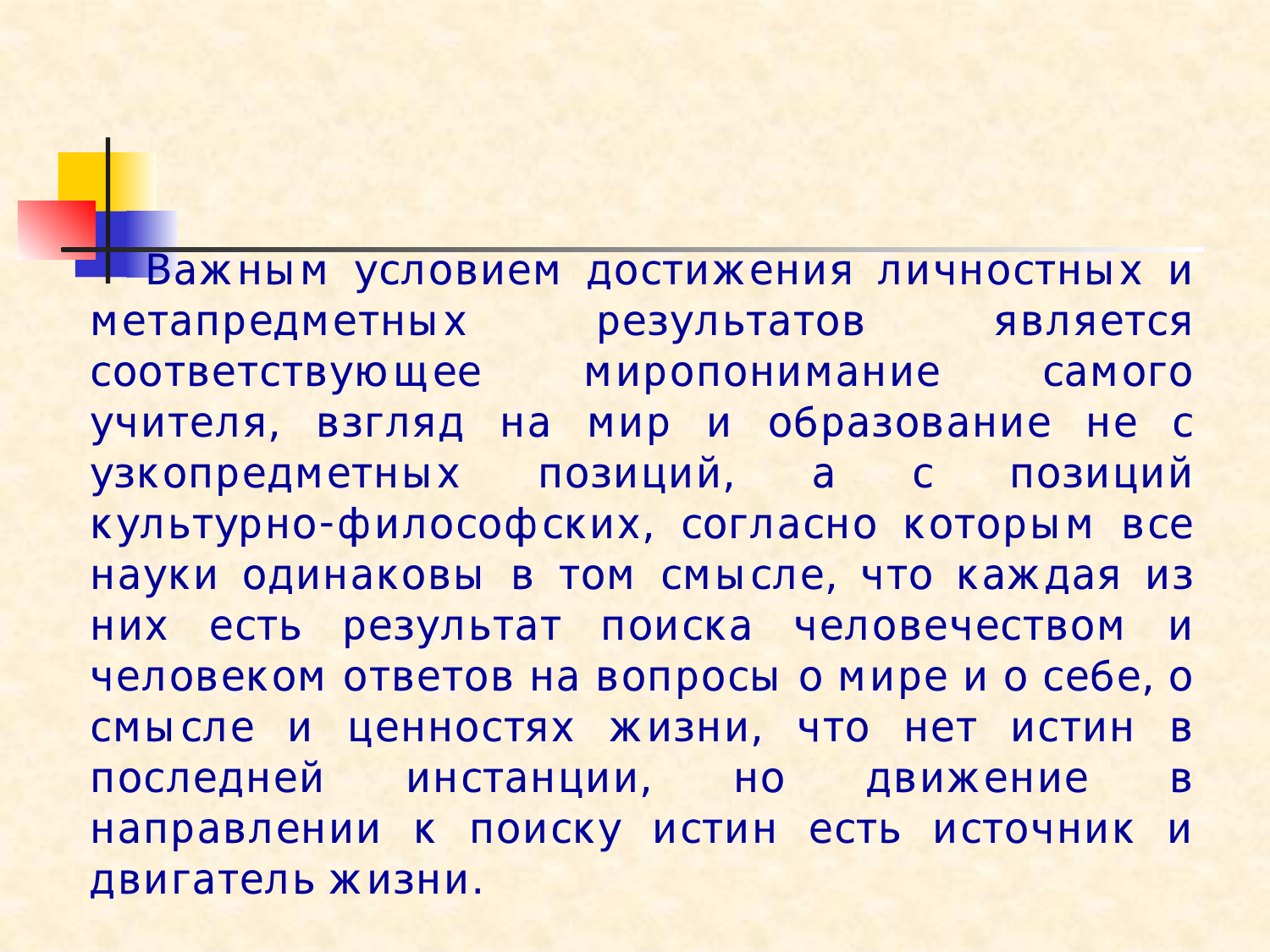

Важным условием достижения личностных и метапредметных результатов является соответствующее миропонимание самого учителя, взгляд на мир и образование не с узкопредметных позиций, а с позиций культурно-философских, согласно которым все науки одинаковы в том смысле, что каждая из них есть результат поиска человечеством и человеком ответов на вопросы о мире и о себе, о смысле и ценностях жизни, что нет истин в последней инстанции, но движение в направлении к поиску истин есть источник и двигатель жизни.